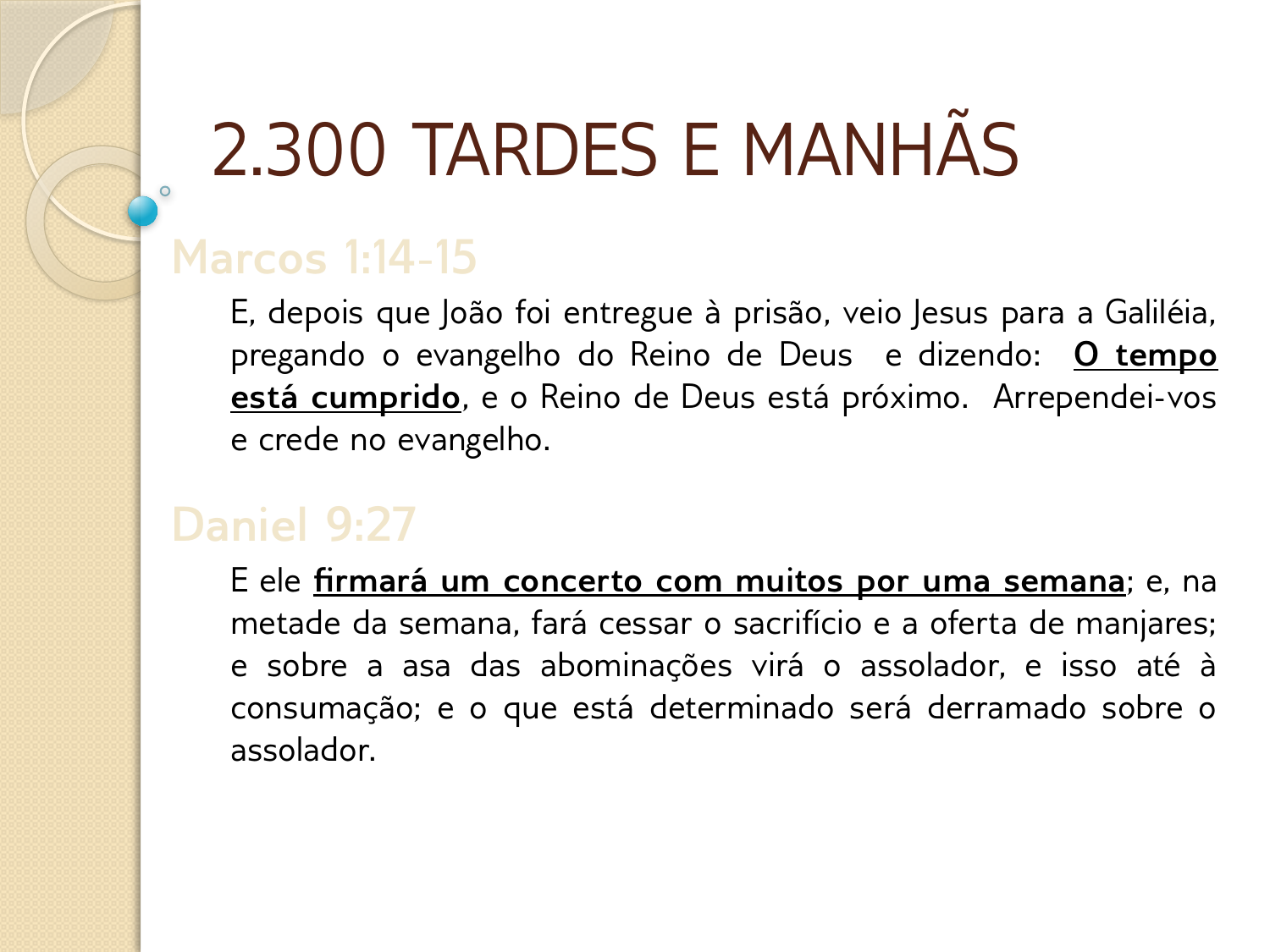

2.300 TARDES E MANHÃS
Marcos 1:14-15
E, depois que João foi entregue à prisão, veio Jesus para a Galiléia, pregando o evangelho do Reino de Deus  e dizendo:  O tempo está cumprido, e o Reino de Deus está próximo.  Arrependei-vos e crede no evangelho.
Daniel 9:27
E ele firmará um concerto com muitos por uma semana; e, na metade da semana, fará cessar o sacrifício e a oferta de manjares; e sobre a asa das abominações virá o assolador, e isso até à consumação; e o que está determinado será derramado sobre o assolador.